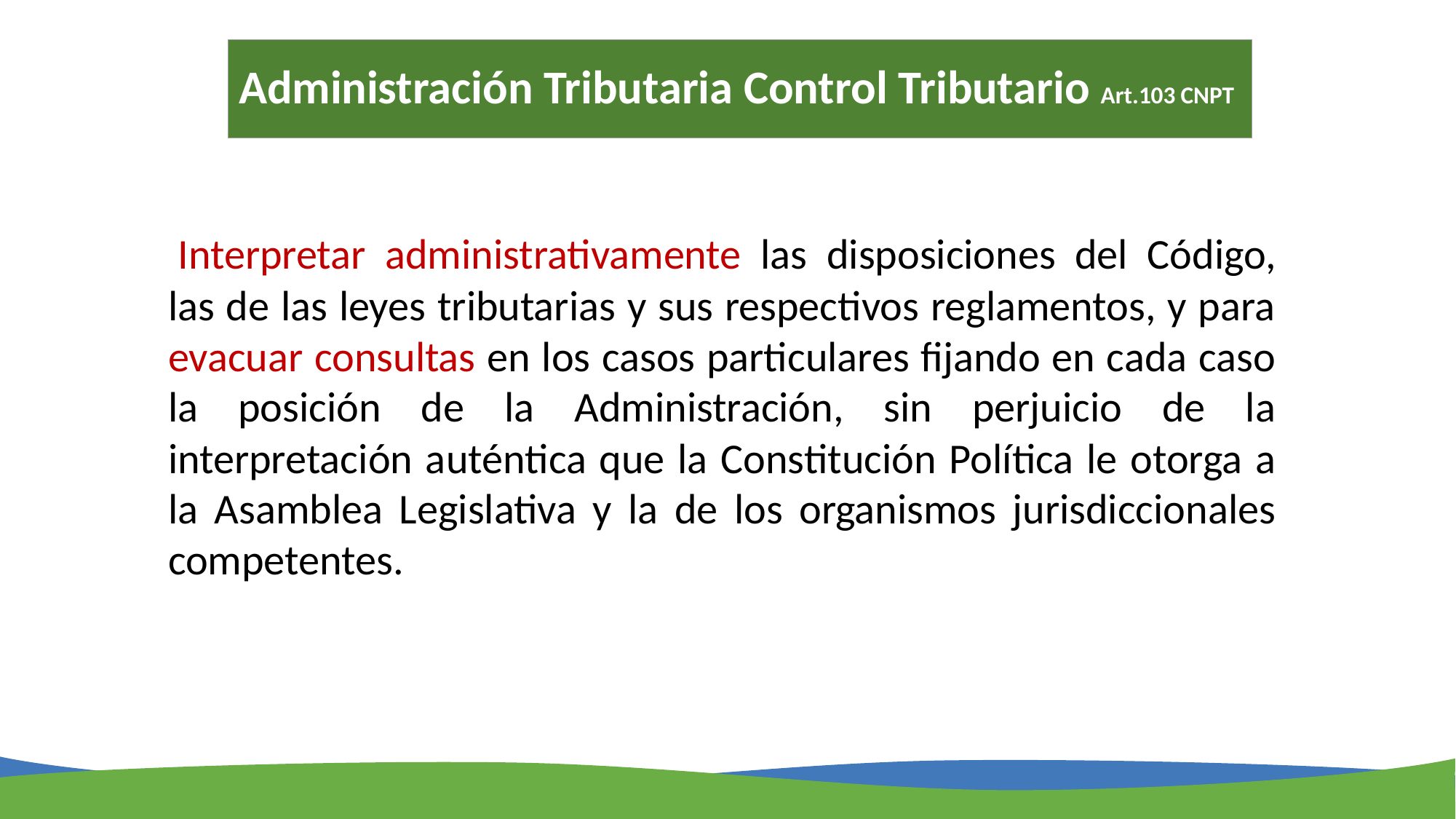

# Administración Tributaria Control Tributario Art.103 CNPT
 Interpretar administrativamente las disposiciones del Código, las de las leyes tributarias y sus respectivos reglamentos, y para evacuar consultas en los casos particulares fijando en cada caso la posición de la Administración, sin perjuicio de la interpretación auténtica que la Constitución Política le otorga a la Asamblea Legislativa y la de los organismos jurisdiccionales competentes.